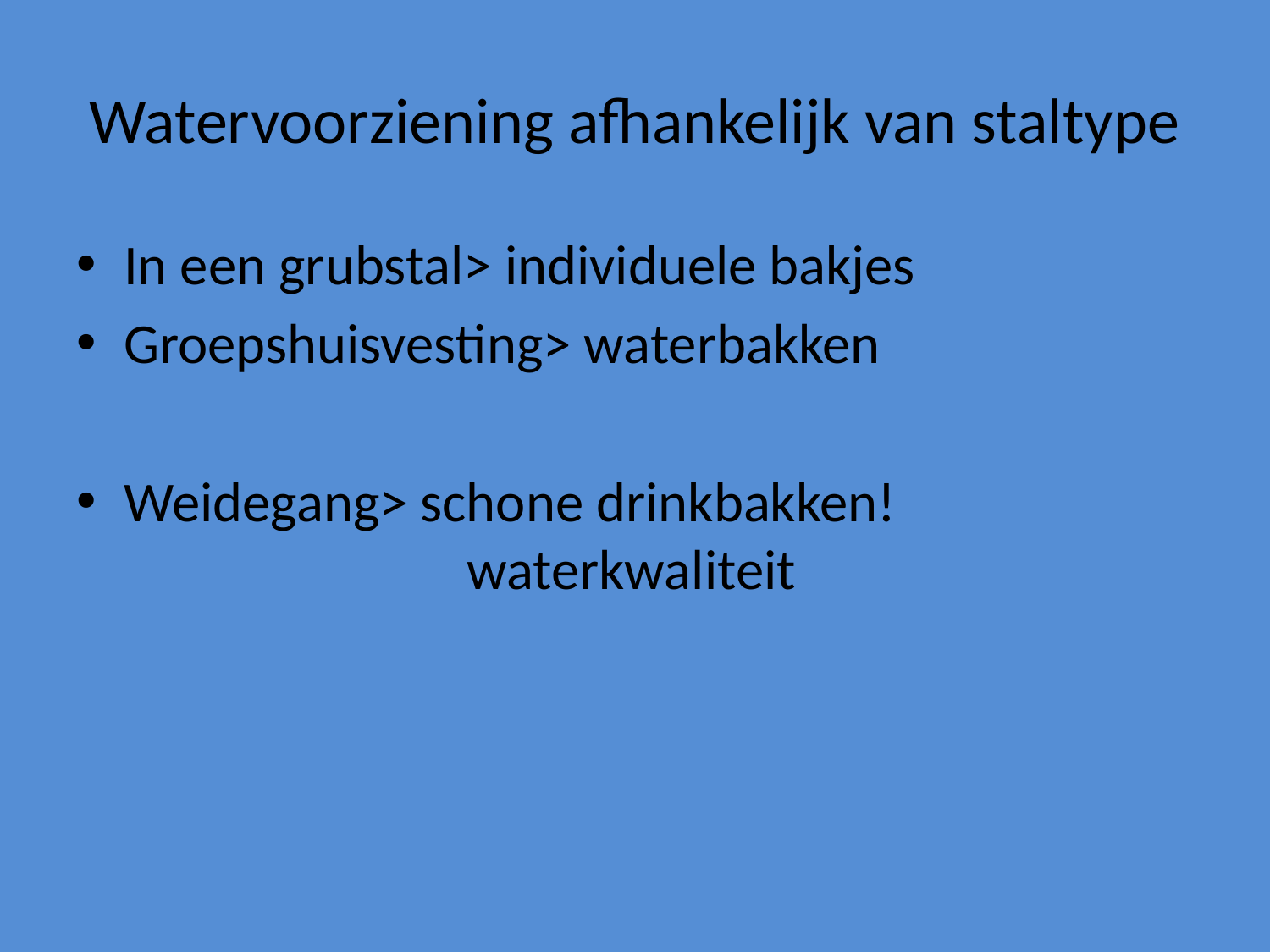

# Watervoorziening afhankelijk van staltype
In een grubstal> individuele bakjes
Groepshuisvesting> waterbakken

Weidegang> schone drinkbakken!     				       waterkwaliteit